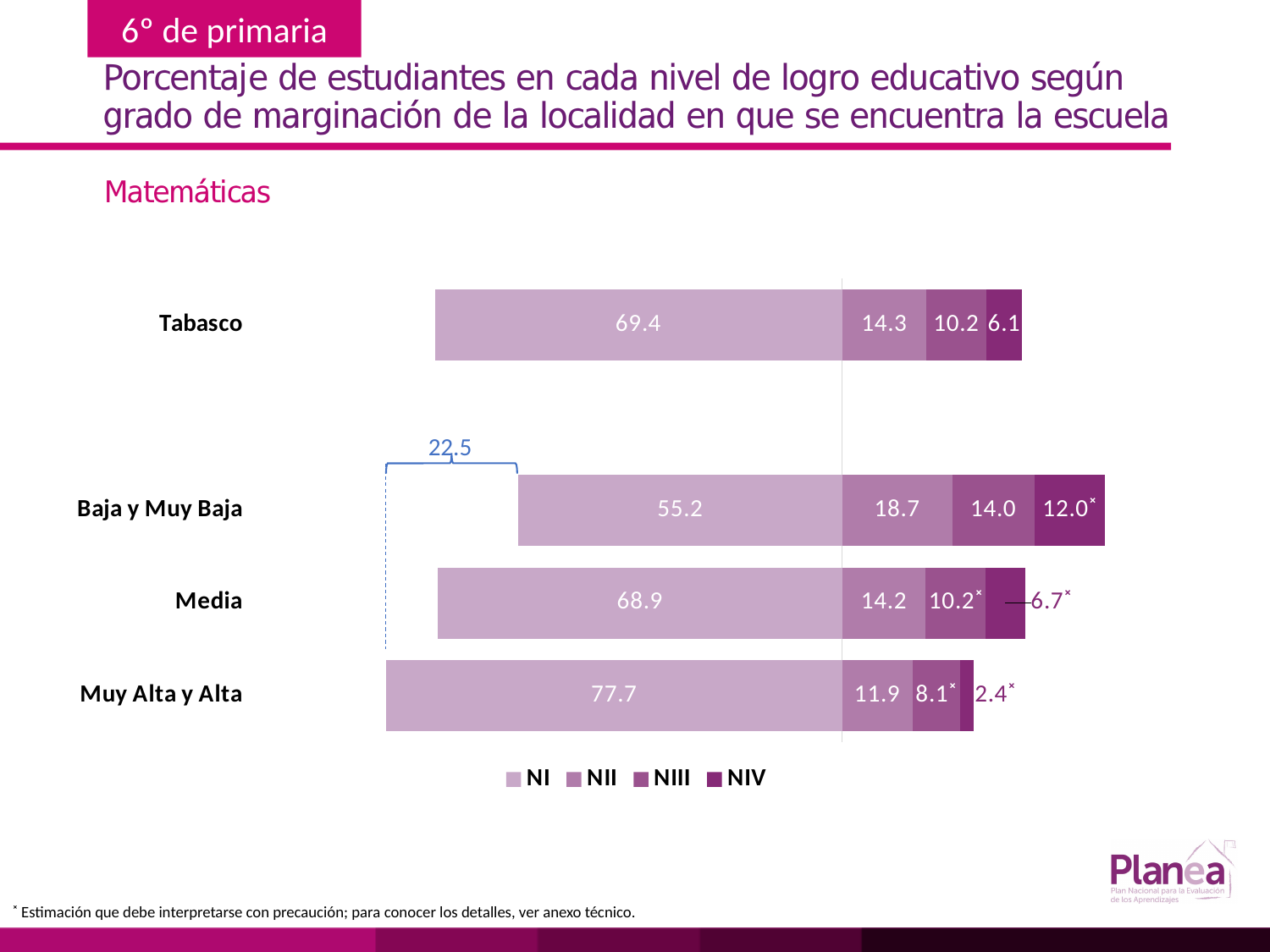

# Porcentaje de estudiantes en cada nivel de logro educativo según grado de marginación de la localidad en que se encuentra la escuela

Matemáticas

### Chart

| Category |  |  |  |  |
|---|---|---|---|---|
| Muy Alta y Alta | -77.7 | 11.9 | 8.1 | 2.4 |
| Media | -68.9 | 14.2 | 10.2 | 6.7 |
| Baja y Muy Baja | -55.2 | 18.7 | 14.0 | 12.0 |
|  | None | None | None | None |
| Tabasco | -69.4 | 14.3 | 10.2 | 6.1 |
22.5
˟ Estimación que debe interpretarse con precaución; para conocer los detalles, ver anexo técnico.